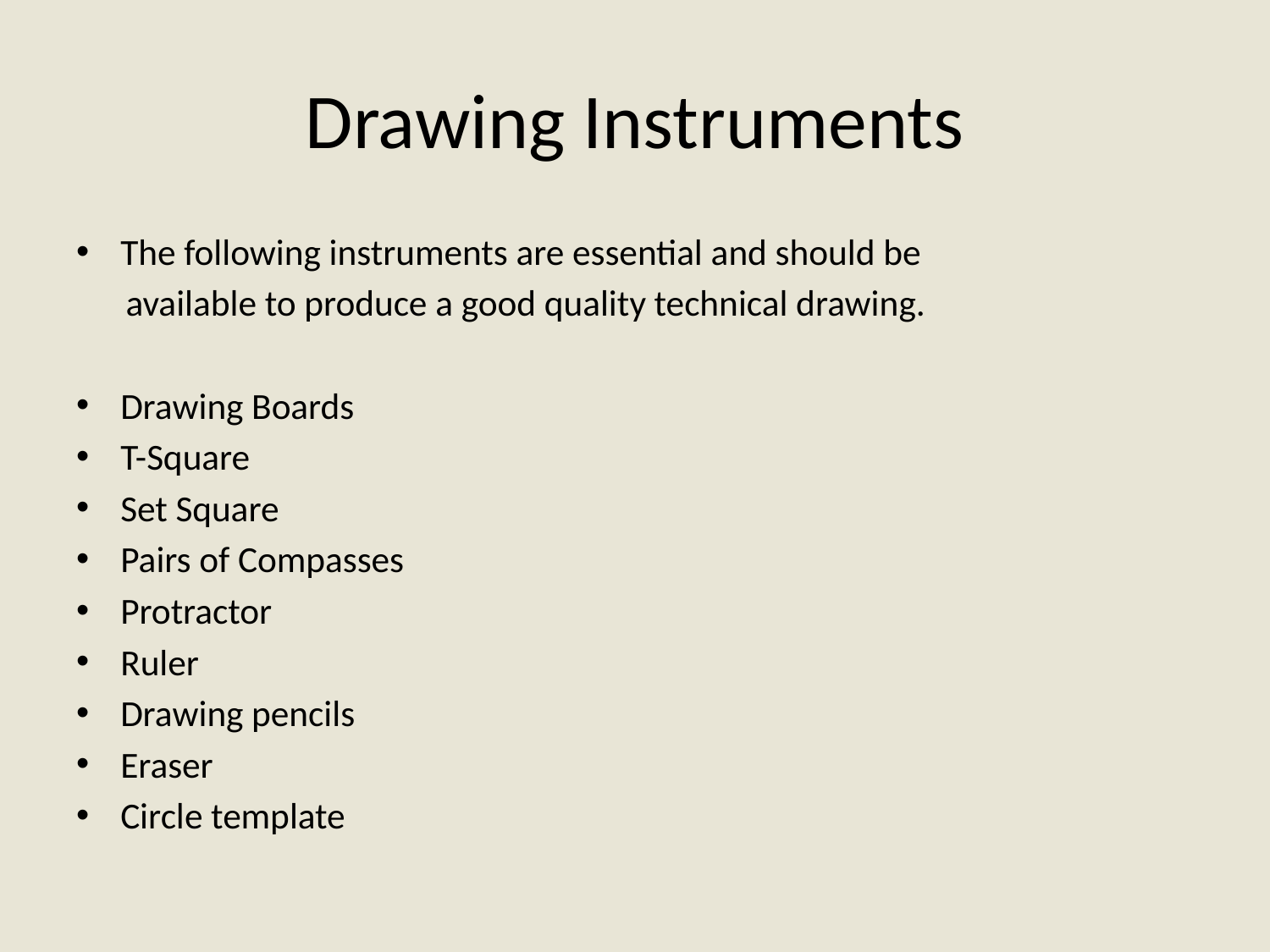

# Drawing Instruments
The following instruments are essential and should be
      available to produce a good quality technical drawing.

Drawing Boards
T-Square
Set Square
Pairs of Compasses
Protractor
Ruler
Drawing pencils
Eraser
Circle template